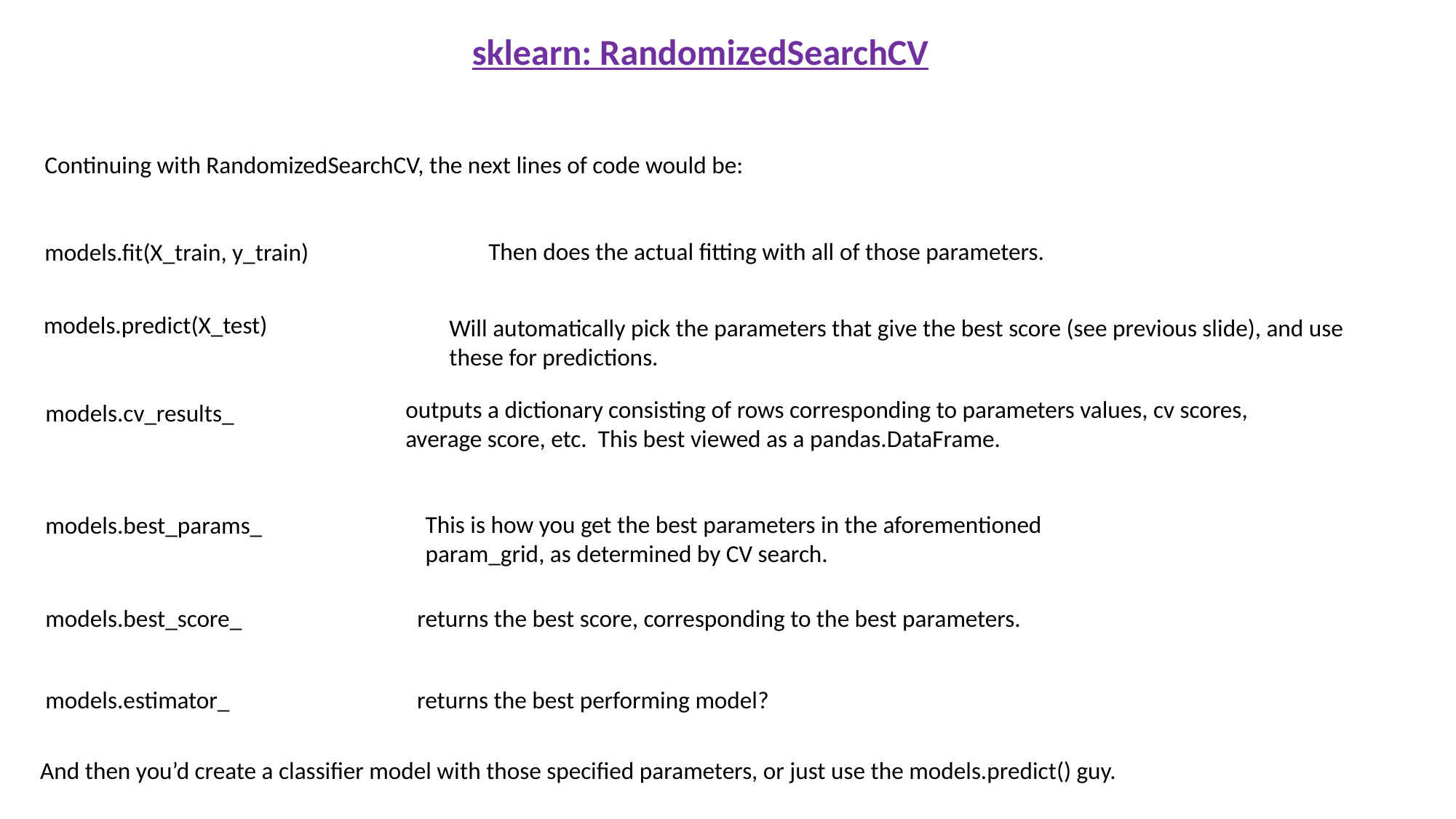

sklearn: RandomizedSearchCV
Continuing with RandomizedSearchCV, the next lines of code would be:
Then does the actual fitting with all of those parameters.
models.fit(X_train, y_train)
models.predict(X_test)
Will automatically pick the parameters that give the best score (see previous slide), and use these for predictions.
outputs a dictionary consisting of rows corresponding to parameters values, cv scores, average score, etc.  This best viewed as a pandas.DataFrame.
models.cv_results_
This is how you get the best parameters in the aforementioned param_grid, as determined by CV search.
models.best_params_
models.best_score_
returns the best score, corresponding to the best parameters.
models.estimator_
returns the best performing model?
And then you’d create a classifier model with those specified parameters, or just use the models.predict() guy.